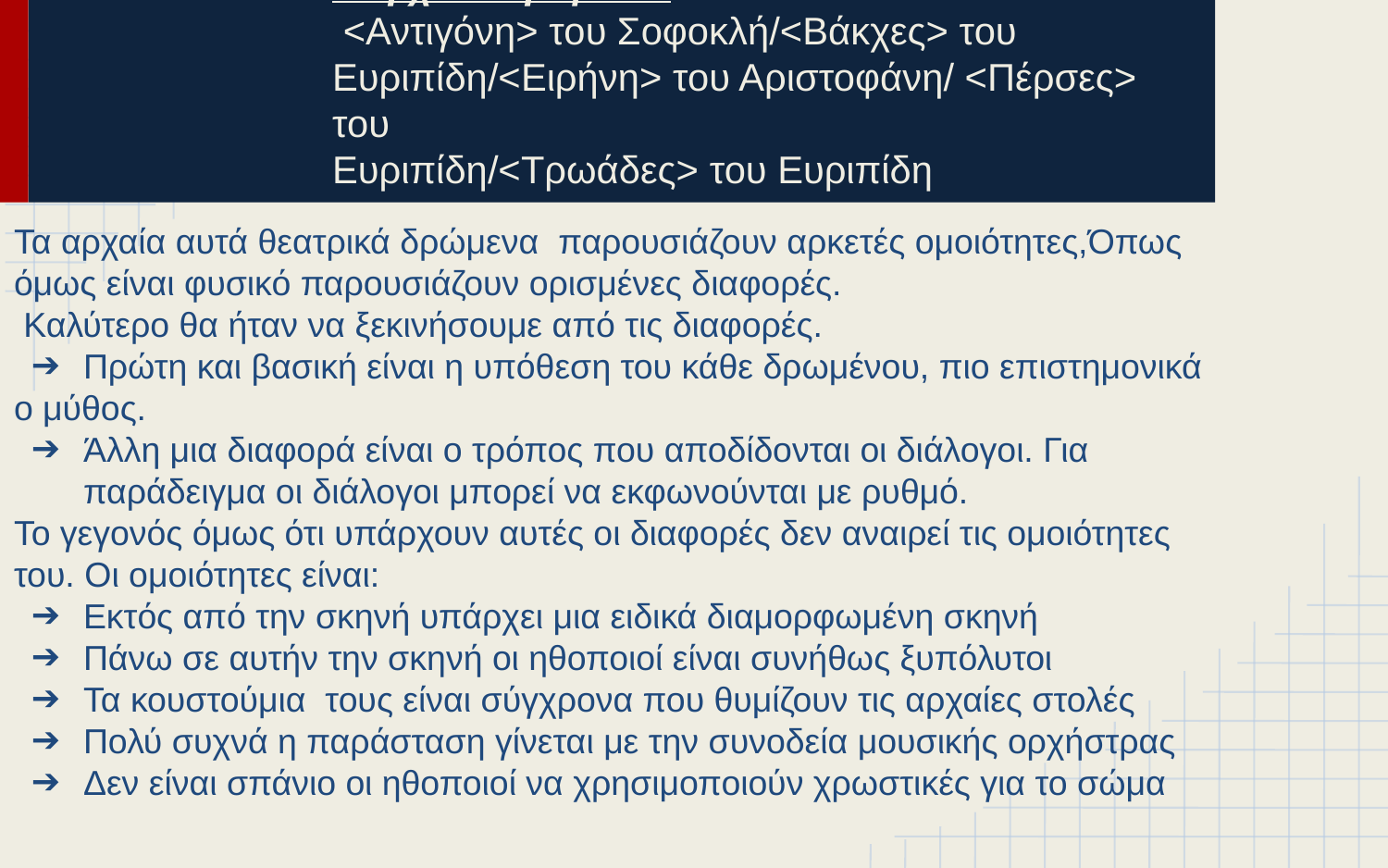

# 5 αρχαία δράματα
 <Αντιγόνη> του Σοφοκλή/<Βάκχες> του Ευριπίδη/<Ειρήνη> του Αριστοφάνη/ <Πέρσες> του
Ευριπίδη/<Τρωάδες> του Ευριπίδη
Τα αρχαία αυτά θεατρικά δρώμενα  παρουσιάζουν αρκετές ομοιότητες,Όπως όμως είναι φυσικό παρουσιάζουν ορισμένες διαφορές.
 Καλύτερο θα ήταν να ξεκινήσουμε από τις διαφορές.
Πρώτη και βασική είναι η υπόθεση του κάθε δρωμένου, πιο επιστημονικά
ο μύθος.
Άλλη μια διαφορά είναι ο τρόπος που αποδίδονται οι διάλογοι. Για παράδειγμα οι διάλογοι μπορεί να εκφωνούνται με ρυθμό.
Το γεγονός όμως ότι υπάρχουν αυτές οι διαφορές δεν αναιρεί τις ομοιότητες του. Οι ομοιότητες είναι:
Εκτός από την σκηνή υπάρχει μια ειδικά διαμορφωμένη σκηνή
Πάνω σε αυτήν την σκηνή οι ηθοποιοί είναι συνήθως ξυπόλυτοι
Τα κουστούμια  τους είναι σύγχρονα που θυμίζουν τις αρχαίες στολές
Πολύ συχνά η παράσταση γίνεται με την συνοδεία μουσικής ορχήστρας
Δεν είναι σπάνιο οι ηθοποιοί να χρησιμοποιούν χρωστικές για το σώμα